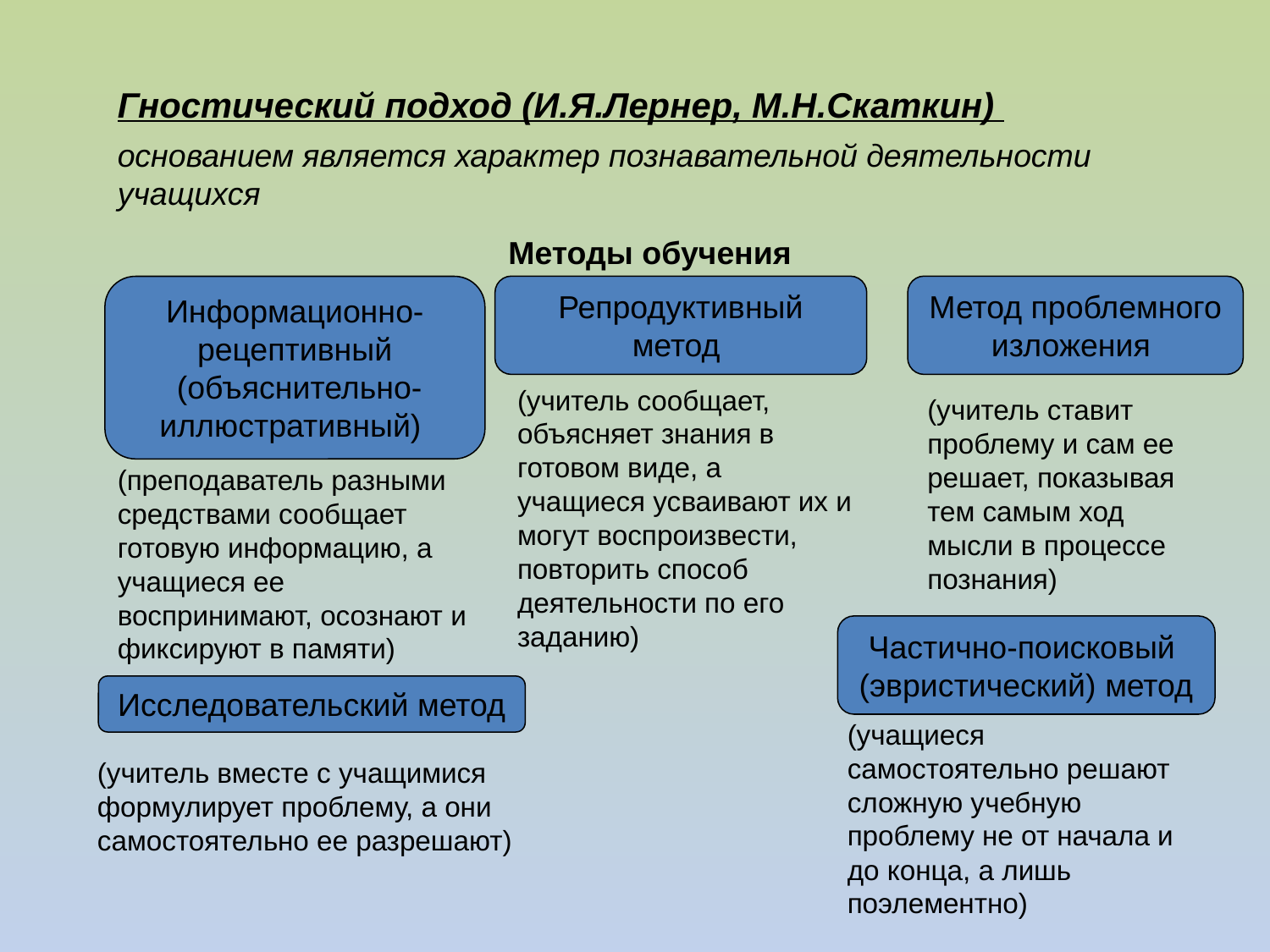

Гностический подход (И.Я.Лернер, М.Н.Скаткин)
основанием является характер познавательной деятельности учащихся
Методы обучения
Информационно-рецептивный
 (объяснительно-иллюстративный)
Репродуктивный метод
Метод проблемного
изложения
(учитель сообщает, объясняет знания в готовом виде, а учащиеся усваивают их и могут воспроизвести, повторить способ деятельности по его заданию)
(учитель ставит проблему и сам ее решает, показывая тем самым ход мысли в процессе познания)

(преподаватель разными средствами сообщает готовую информацию, а учащиеся ее воспринимают, осознают и фиксируют в памяти)
Частично-поисковый
(эвристический) метод
Исследовательский метод
(учащиеся самостоятельно решают сложную учебную проблему не от начала и до конца, а лишь  поэлементно)
(учитель вместе с учащимися формулирует проблему, а они самостоятельно ее разрешают)